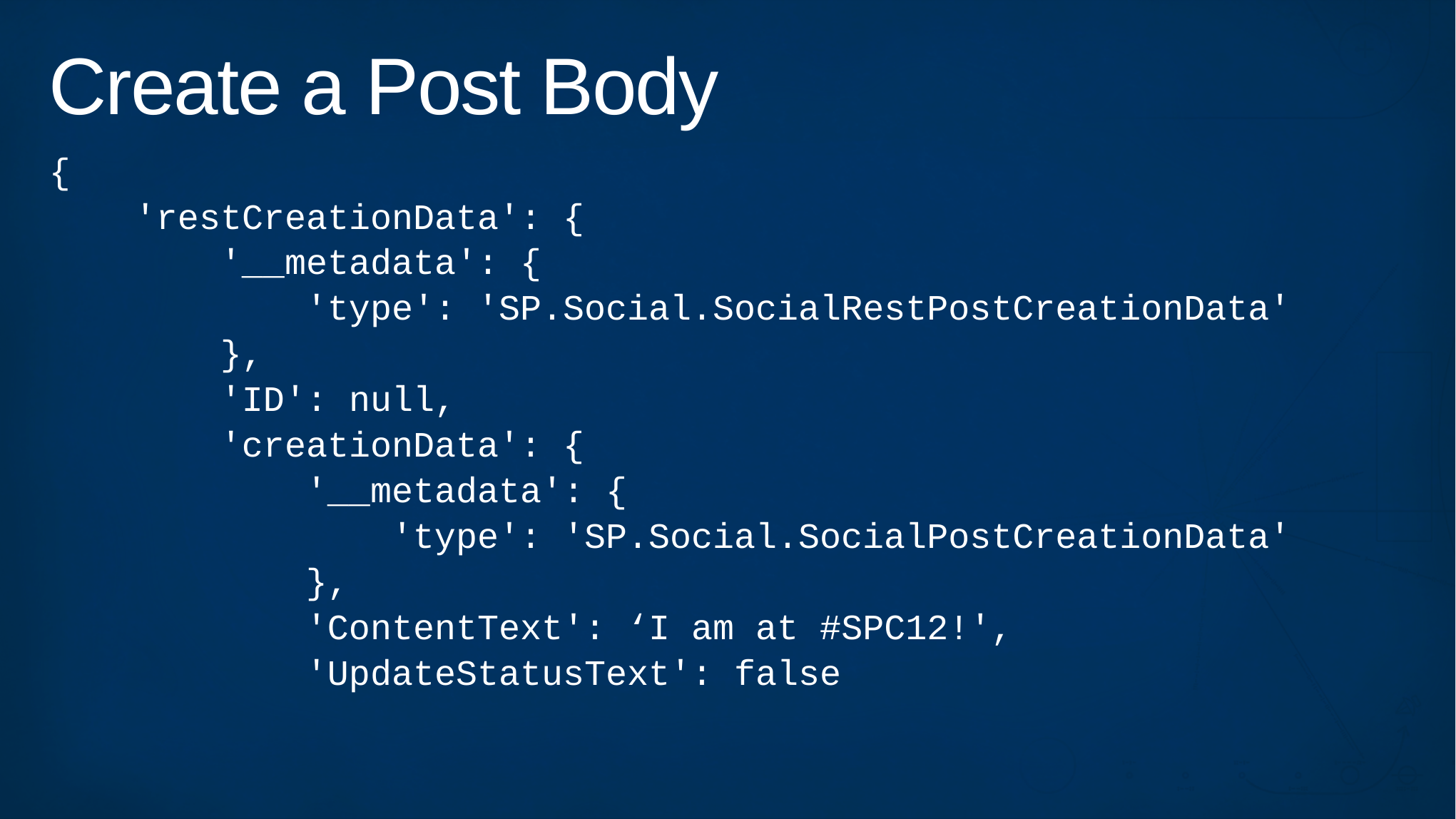

# Create a Post Body
{
    'restCreationData': {
        '__metadata': {
            'type': 'SP.Social.SocialRestPostCreationData'
        },
        'ID': null,
        'creationData': {
            '__metadata': {
                'type': 'SP.Social.SocialPostCreationData'
            },
            'ContentText': ‘I am at #SPC12!',
            'UpdateStatusText': false